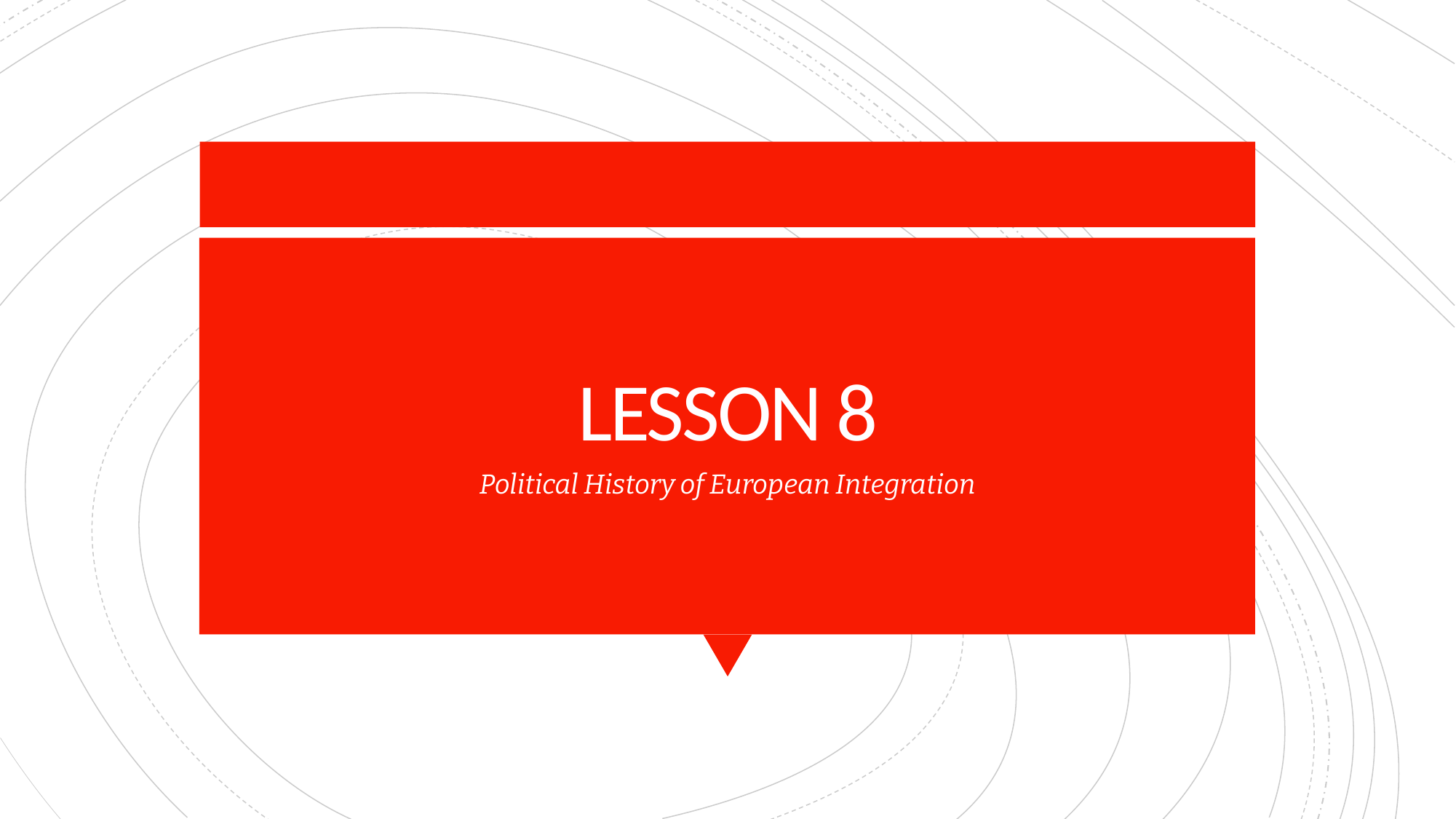

# LESSON 8
Political History of European Integration